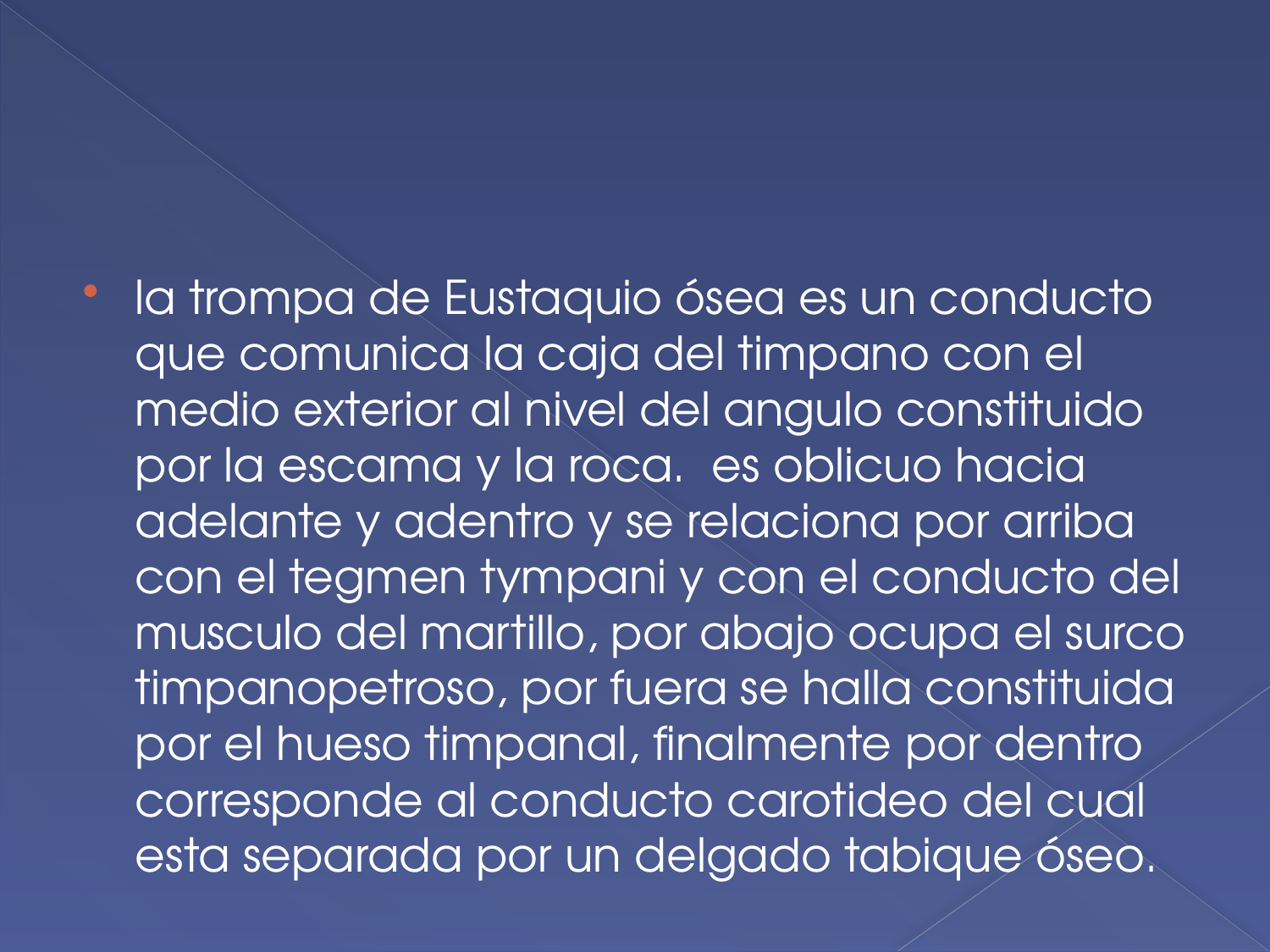

#
la trompa de Eustaquio ósea es un conducto que comunica la caja del timpano con el medio exterior al nivel del angulo constituido por la escama y la roca.  es oblicuo hacia adelante y adentro y se relaciona por arriba con el tegmen tympani y con el conducto del musculo del martillo, por abajo ocupa el surco timpanopetroso, por fuera se halla constituida por el hueso timpanal, finalmente por dentro corresponde al conducto carotideo del cual esta separada por un delgado tabique óseo.